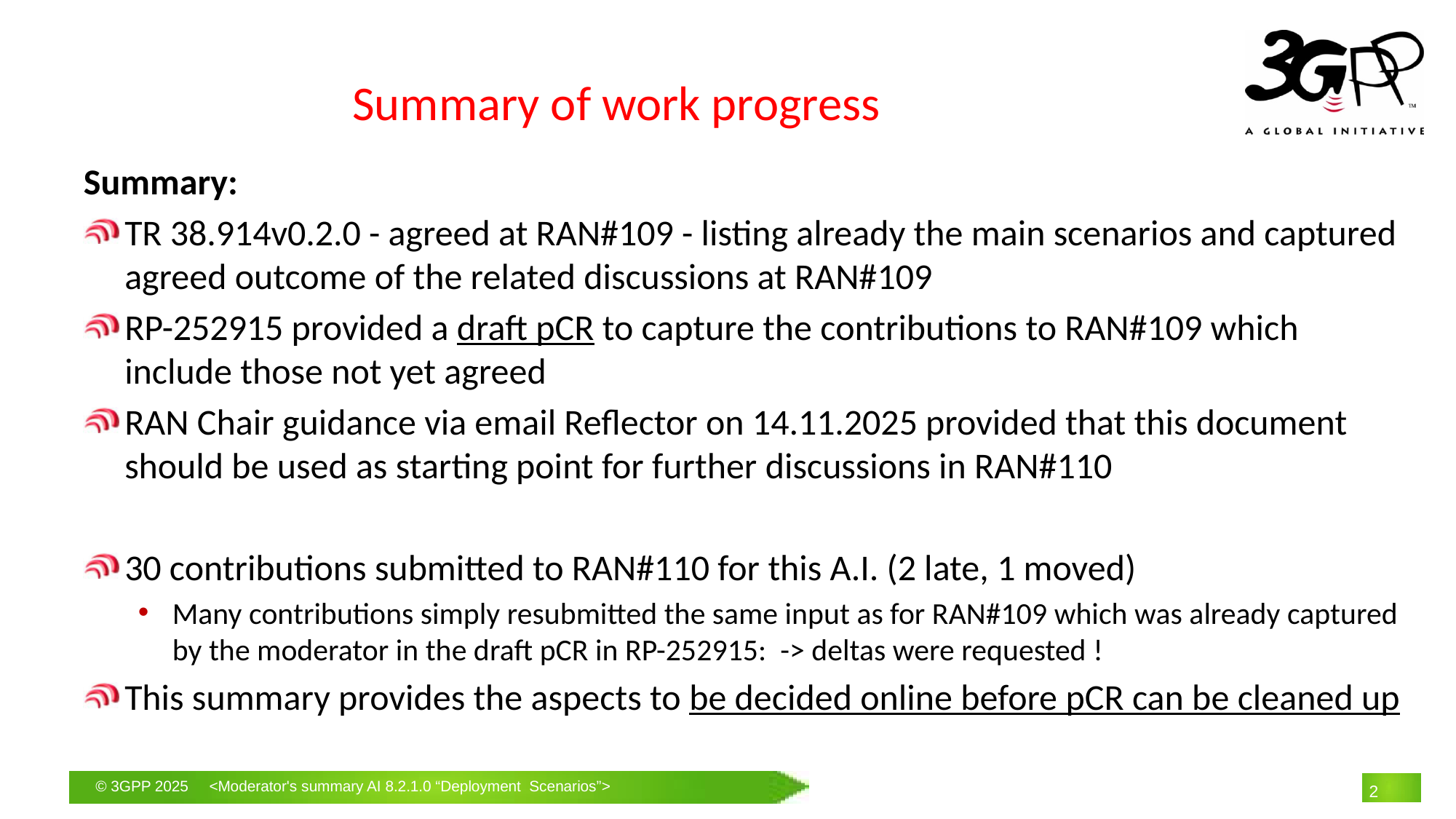

# Summary of work progress
Summary:
TR 38.914v0.2.0 - agreed at RAN#109 - listing already the main scenarios and captured agreed outcome of the related discussions at RAN#109
RP-252915 provided a draft pCR to capture the contributions to RAN#109 which include those not yet agreed
RAN Chair guidance via email Reflector on 14.11.2025 provided that this document should be used as starting point for further discussions in RAN#110

30 contributions submitted to RAN#110 for this A.I. (2 late, 1 moved)
Many contributions simply resubmitted the same input as for RAN#109 which was already captured by the moderator in the draft pCR in RP-252915:  -> deltas were requested !
This summary provides the aspects to be decided online before pCR can be cleaned up
2